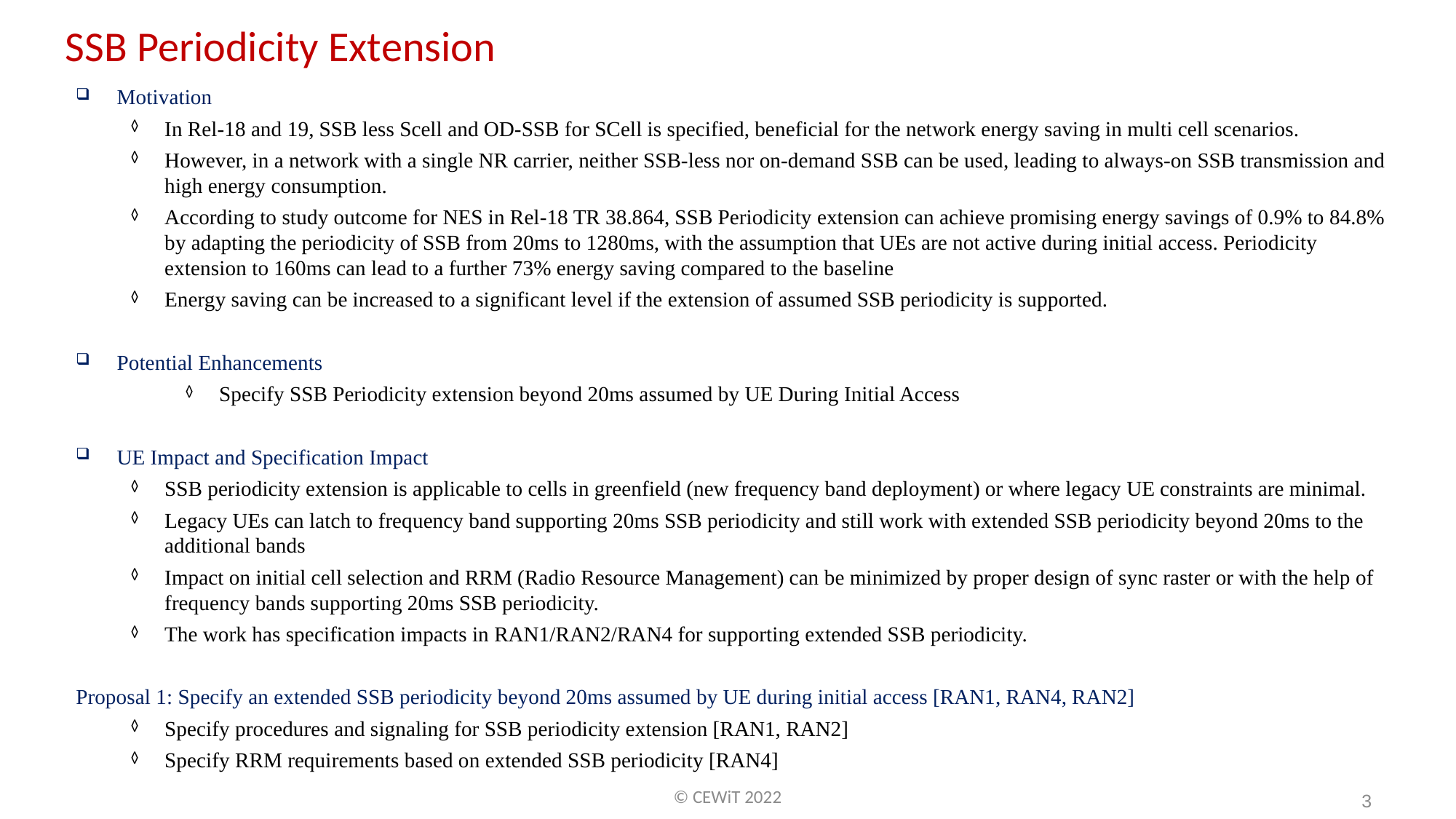

SSB Periodicity Extension
Motivation
In Rel-18 and 19, SSB less Scell and OD-SSB for SCell is specified, beneficial for the network energy saving in multi cell scenarios.
However, in a network with a single NR carrier, neither SSB-less nor on-demand SSB can be used, leading to always-on SSB transmission and high energy consumption.
According to study outcome for NES in Rel-18 TR 38.864, SSB Periodicity extension can achieve promising energy savings of 0.9% to 84.8% by adapting the periodicity of SSB from 20ms to 1280ms, with the assumption that UEs are not active during initial access. Periodicity extension to 160ms can lead to a further 73% energy saving compared to the baseline
Energy saving can be increased to a significant level if the extension of assumed SSB periodicity is supported.

Potential Enhancements
Specify SSB Periodicity extension beyond 20ms assumed by UE During Initial Access

UE Impact and Specification Impact
SSB periodicity extension is applicable to cells in greenfield (new frequency band deployment) or where legacy UE constraints are minimal.
Legacy UEs can latch to frequency band supporting 20ms SSB periodicity and still work with extended SSB periodicity beyond 20ms to the additional bands
Impact on initial cell selection and RRM (Radio Resource Management) can be minimized by proper design of sync raster or with the help of frequency bands supporting 20ms SSB periodicity.
The work has specification impacts in RAN1/RAN2/RAN4 for supporting extended SSB periodicity.

Proposal 1: Specify an extended SSB periodicity beyond 20ms assumed by UE during initial access [RAN1, RAN4, RAN2]
Specify procedures and signaling for SSB periodicity extension [RAN1, RAN2]
Specify RRM requirements based on extended SSB periodicity [RAN4]

© CEWiT 2022
3